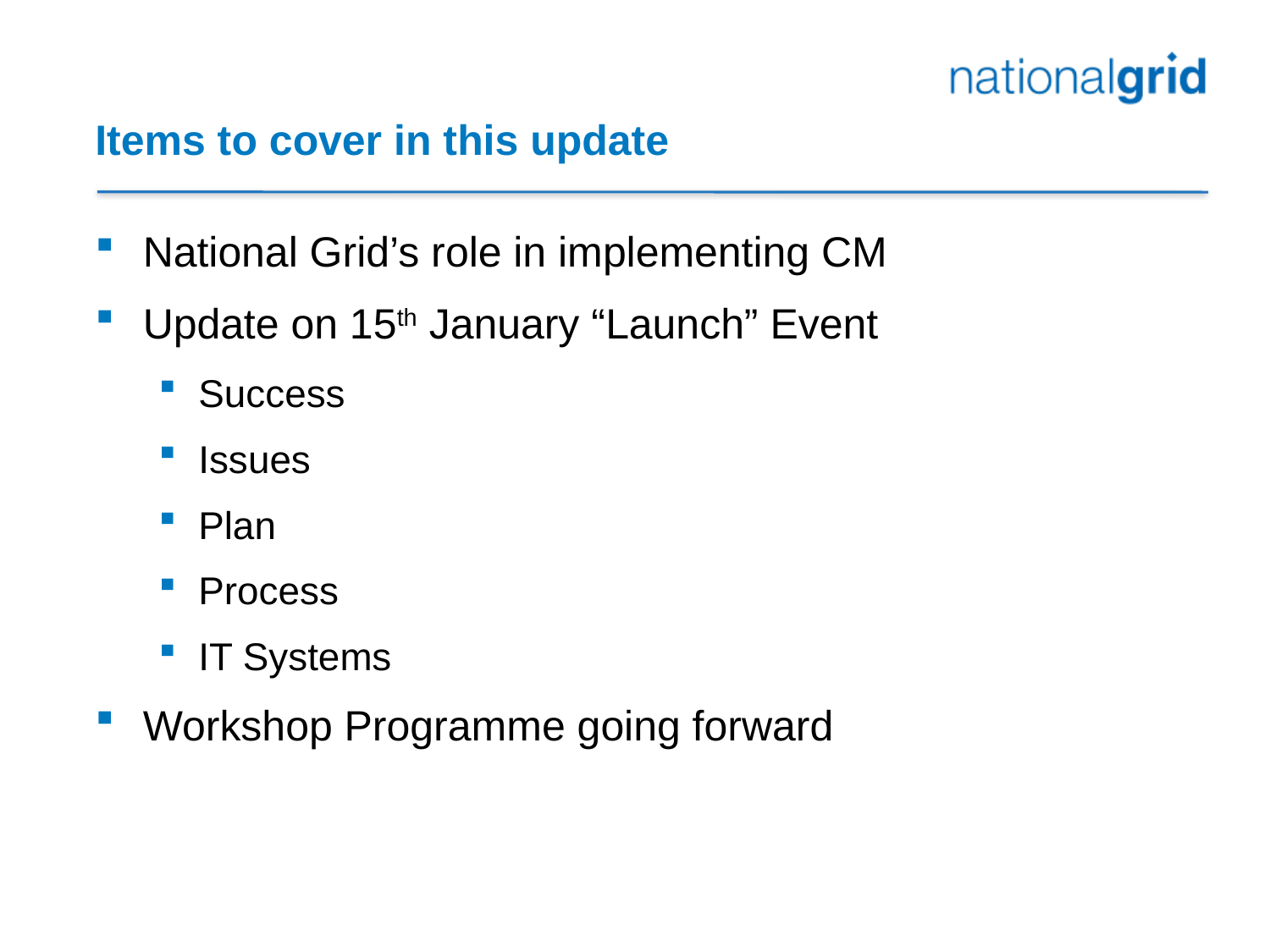

# Items to cover in this update
National Grid’s role in implementing CM
Update on 15th January “Launch” Event
Success
Issues
Plan
Process
IT Systems
Workshop Programme going forward